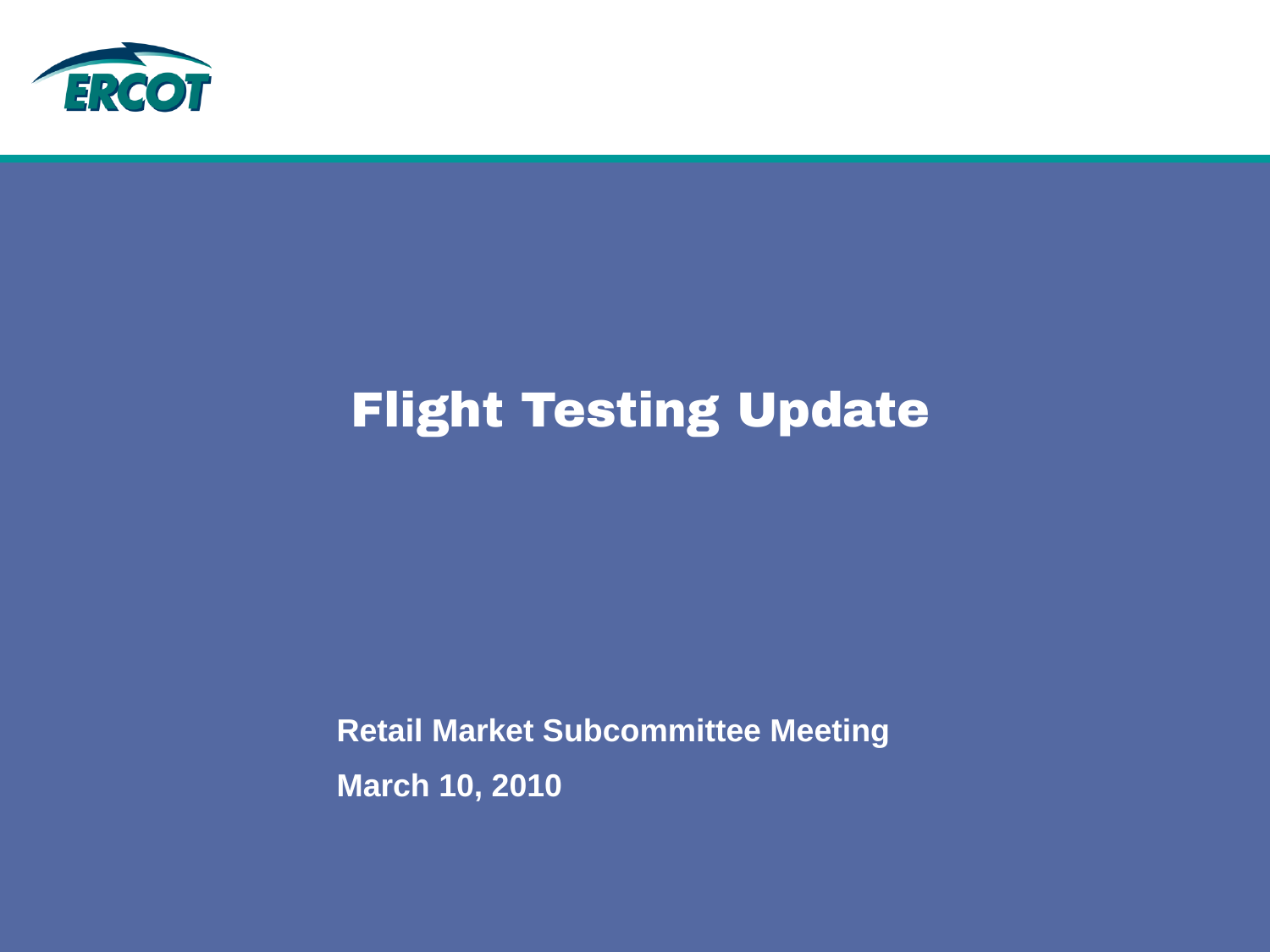

# Flight Testing Update
Retail Market Subcommittee Meeting
March 10, 2010